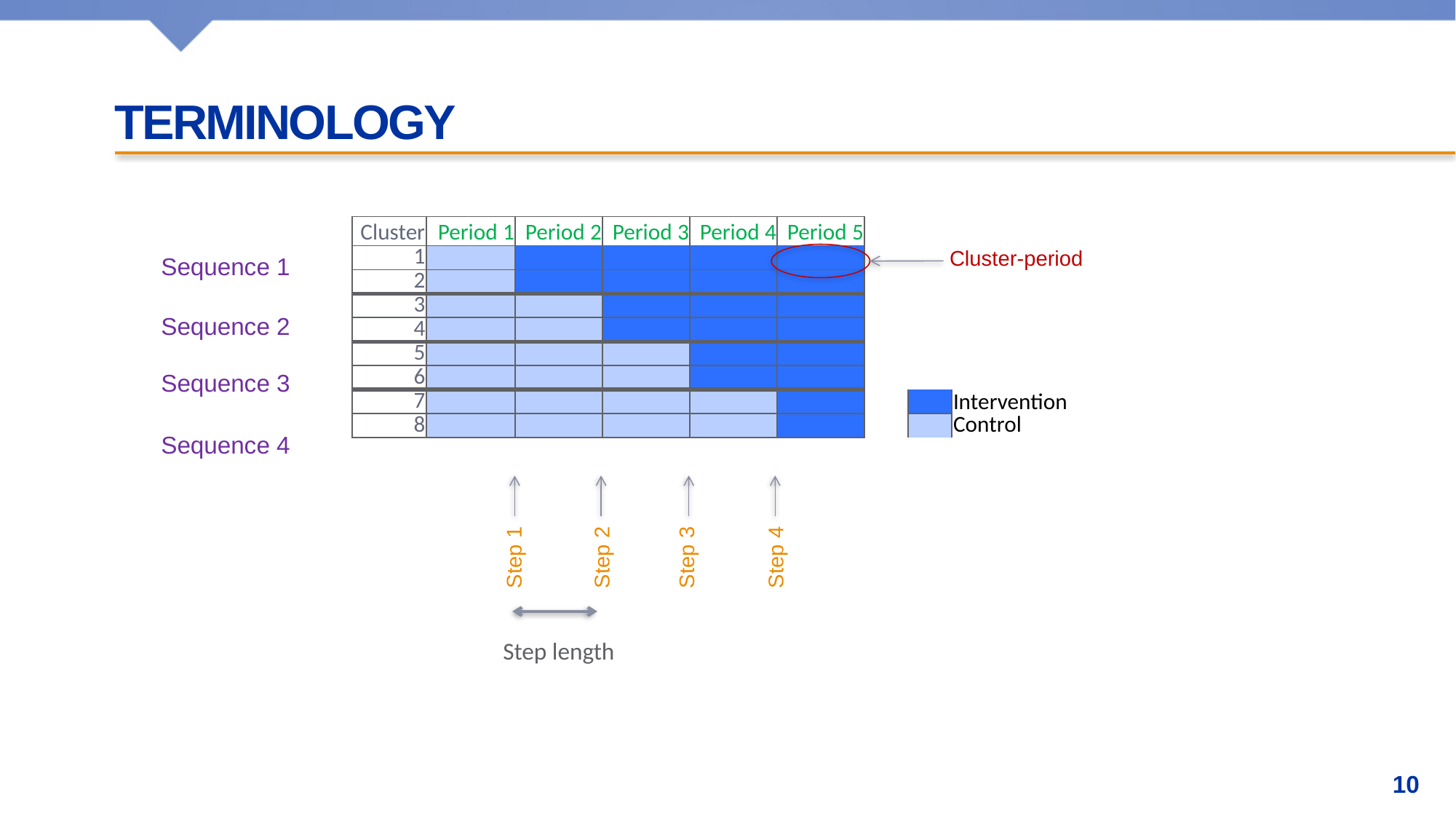

# terminology
|  |  |  |  |  |  |  |  |  |  |  |  |
| --- | --- | --- | --- | --- | --- | --- | --- | --- | --- | --- | --- |
|  |  |  |  |  |  |  |  |  |  |  |  |
| Cluster | Period 1 |  | Period 2 | Period 3 | Period 4 | Period 5 |  |  |  |  |  |
| 1 |  |  |  |  |  |  |  |  |  |  |  |
| 2 |  |  |  |  |  |  |  |  |  |  |  |
| 3 |  |  |  |  |  |  |  |  |  |  |  |
| 4 |  |  |  |  |  |  |  |  |  |  |  |
| 5 |  |  |  |  |  |  |  |  |  |  |  |
| 6 |  |  |  |  |  |  |  |  |  |  |  |
| 7 |  |  |  |  |  |  |  |  | Intervention Control |  |  |
| 8 |  |  |  |  |  |  |  |  |  |  |  |
|  |  |  |  |  |  |  |  |  |  |  |  |
|  |  |  |  |  |  |  |  |  |  |  |  |
|  |  |  |  |  |  |  |  |  |  |  |  |

 Cluster-period
Sequence 1

Sequence 2
Sequence 3
Sequence 4
Step 4
Step 1
Step 2
Step 3
 Step length
10